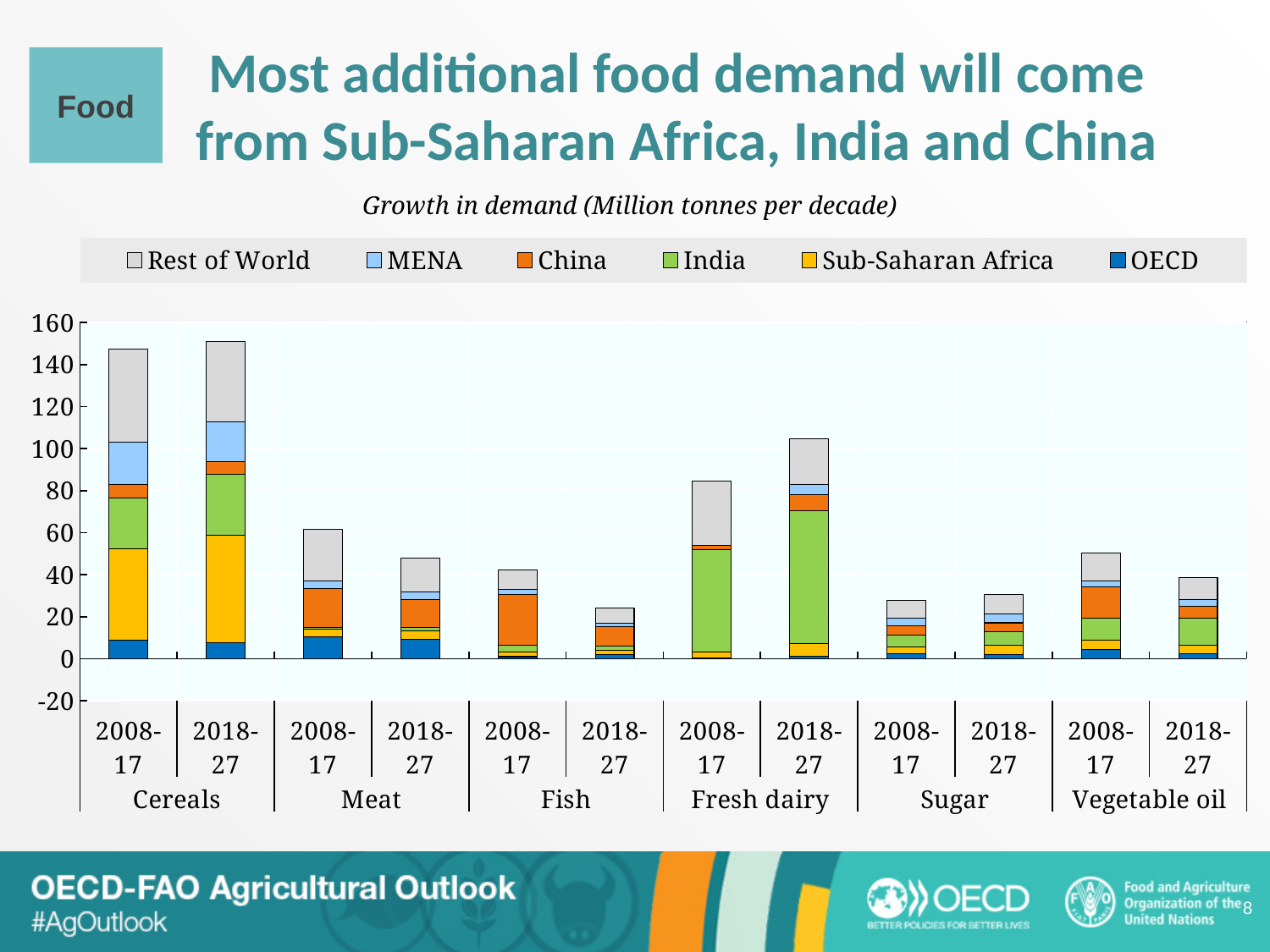

# Most additional food demand will come from Sub-Saharan Africa, India and China
Food
Growth in demand (Million tonnes per decade)

### Chart

| Category | OECD | Sub-Saharan Africa | India | China | MENA | Rest of World |
|---|---|---|---|---|---|---|
| 2008-17 | 8.839911074933571 | 43.42971189801328 | 24.1733571840415 | 6.630632799999998 | 19.82933433303095 | 44.43819065507202 |
| 2018-27 | 7.747331917483626 | 51.11715016527648 | 28.90183927478531 | 5.950761934571074 | 18.99661962180225 | 38.4297063696476 |
| 2008-17 | 10.54736848776201 | 3.473704234480859 | 0.771347035725903 | 18.49602745056152 | 3.765020774960991 | 24.35693432175021 |
| 2018-27 | 9.414923065246214 | 3.778171125269297 | 1.586566257904955 | 13.54935639251187 | 3.389069659590421 | 16.03574872059503 |
| 2008-17 | 0.995593679366677 | 2.248350564736668 | 3.252638865666668 | 23.91801452333332 | 2.60274964296 | 9.373933387789316 |
| 2018-27 | 1.917673444144646 | 2.249696108361357 | 1.7064425377549 | 9.598261235679324 | 1.568888640641613 | 7.071892916600373 |
| 2008-17 | 0.572735071157775 | 2.674810373942058 | 48.84900260416666 | 1.991199281463847 | -0.00313638305663335 | 30.46395273765785 |
| 2018-27 | 1.375358580335407 | 5.830772581524547 | 63.37134512809455 | 7.685099971057879 | 4.634640988972992 | 21.86687940035296 |
| 2008-17 | 2.378490718679146 | 3.409999999999999 | 5.529666666666668 | 4.498666666666668 | 3.584 | 8.21519885253905 |
| 2018-27 | 2.136885293570354 | 4.469325207894404 | 6.40735538827265 | 4.08918186901577 | 4.351617621301304 | 9.266918122685022 |
| 2008-17 | 4.491712340647813 | 4.329810561262342 | 10.6250533426599 | 14.66093177883751 | 2.955732841297021 | 13.36850049078085 |
| 2018-27 | 2.352637462529063 | 4.26263348274165 | 12.85972293362962 | 5.346030959031545 | 3.36194457119785 | 10.5666590556156 |
8